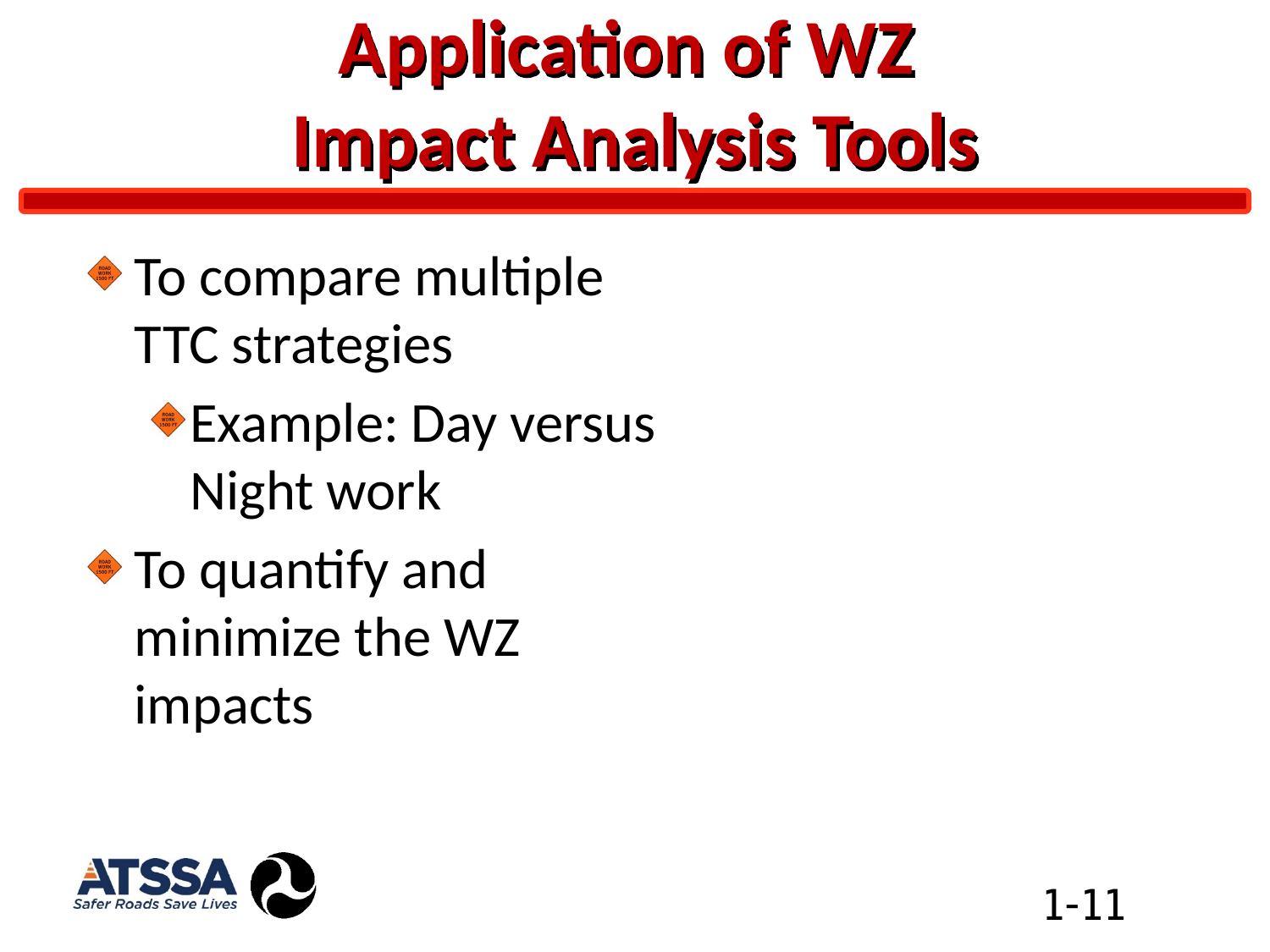

# Application of WZ Impact Analysis Tools
To compare multiple TTC strategies
Example: Day versus Night work
To quantify and minimize the WZ impacts